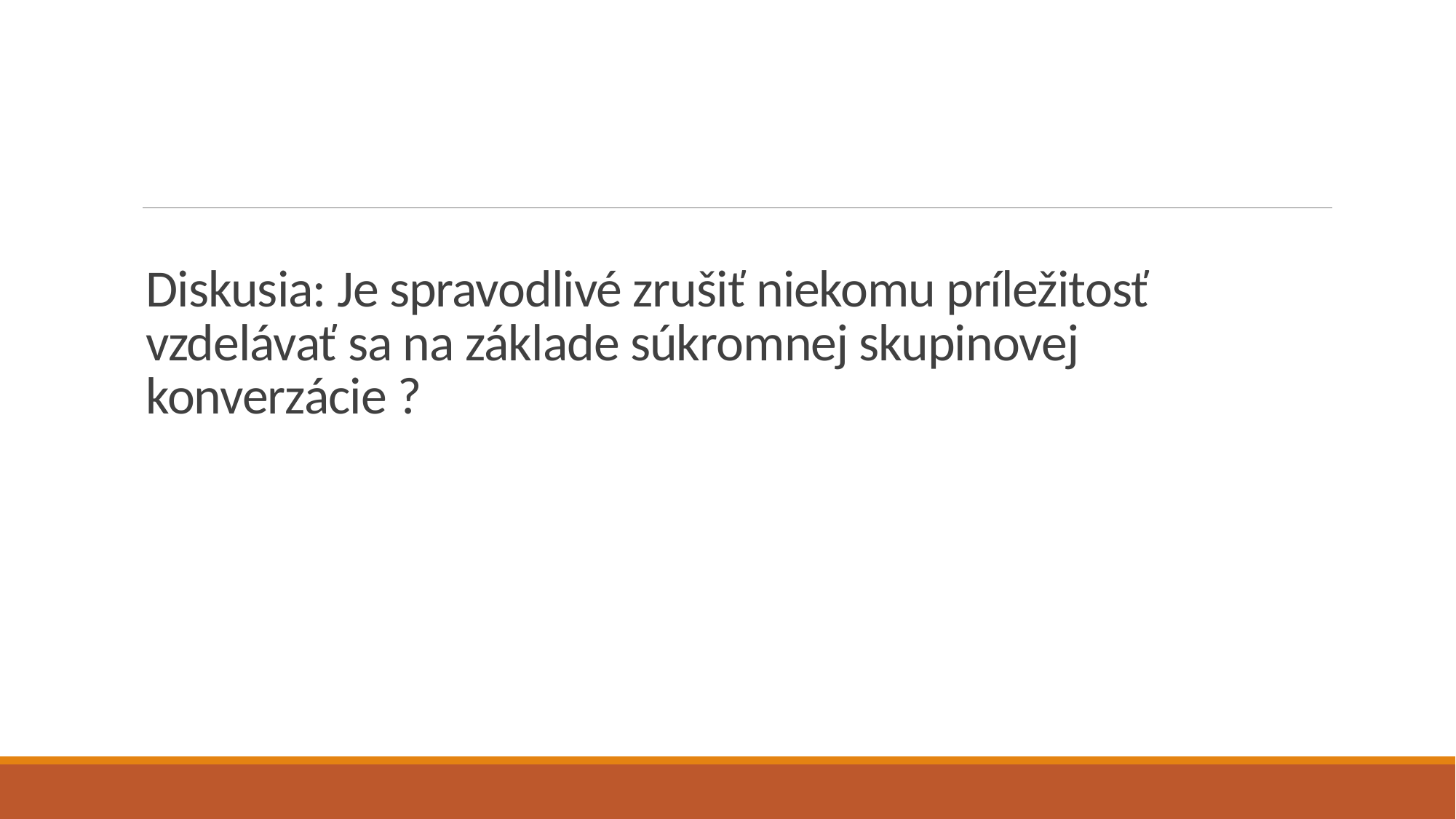

# Diskusia: Je spravodlivé zrušiť niekomu príležitosť vzdelávať sa na základe súkromnej skupinovej konverzácie ?